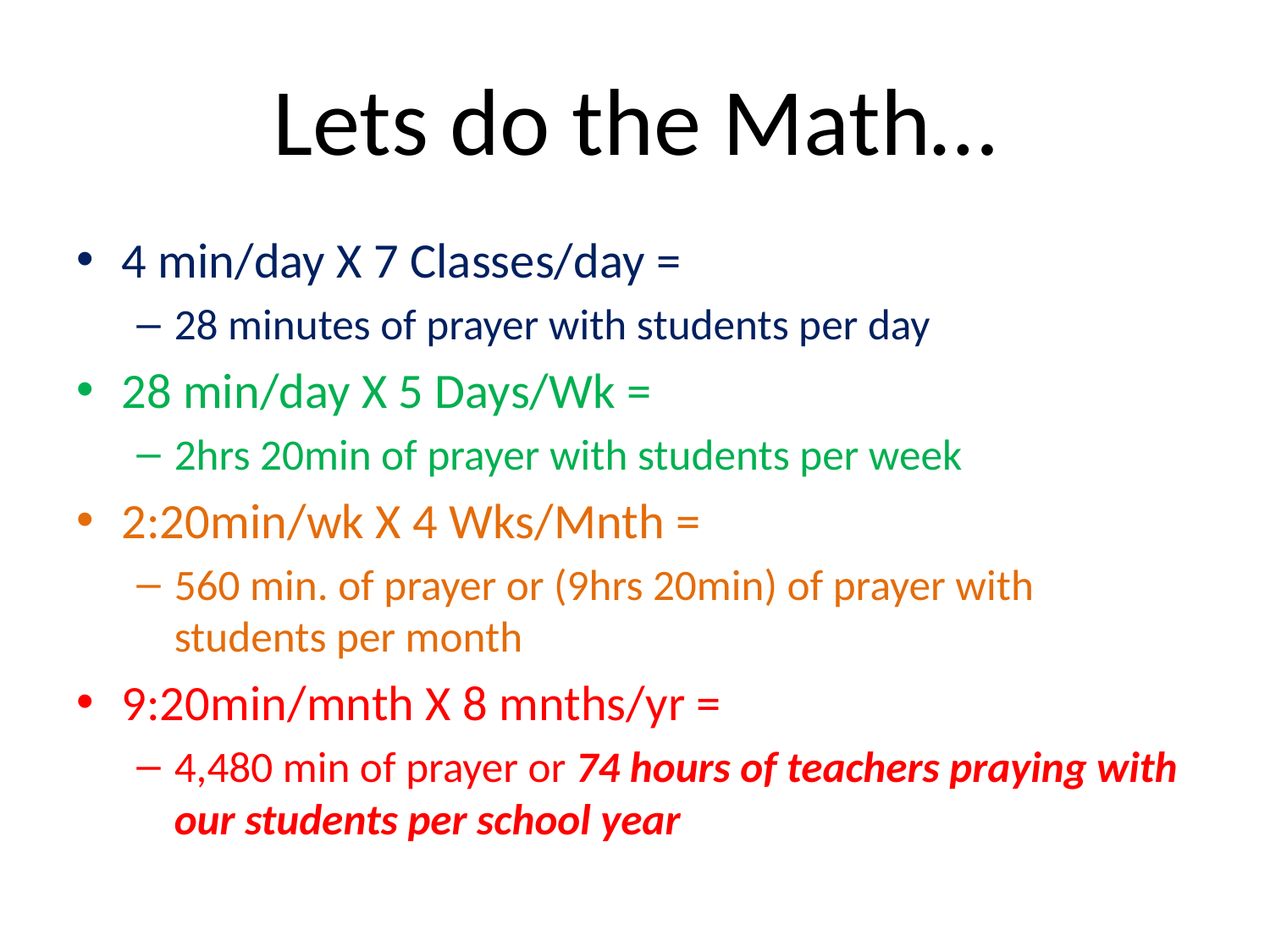

# Lets do the Math…
4 min/day X 7 Classes/day =
28 minutes of prayer with students per day
28 min/day X 5 Days/Wk =
2hrs 20min of prayer with students per week
2:20min/wk X 4 Wks/Mnth =
560 min. of prayer or (9hrs 20min) of prayer with students per month
9:20min/mnth X 8 mnths/yr =
4,480 min of prayer or 74 hours of teachers praying with our students per school year